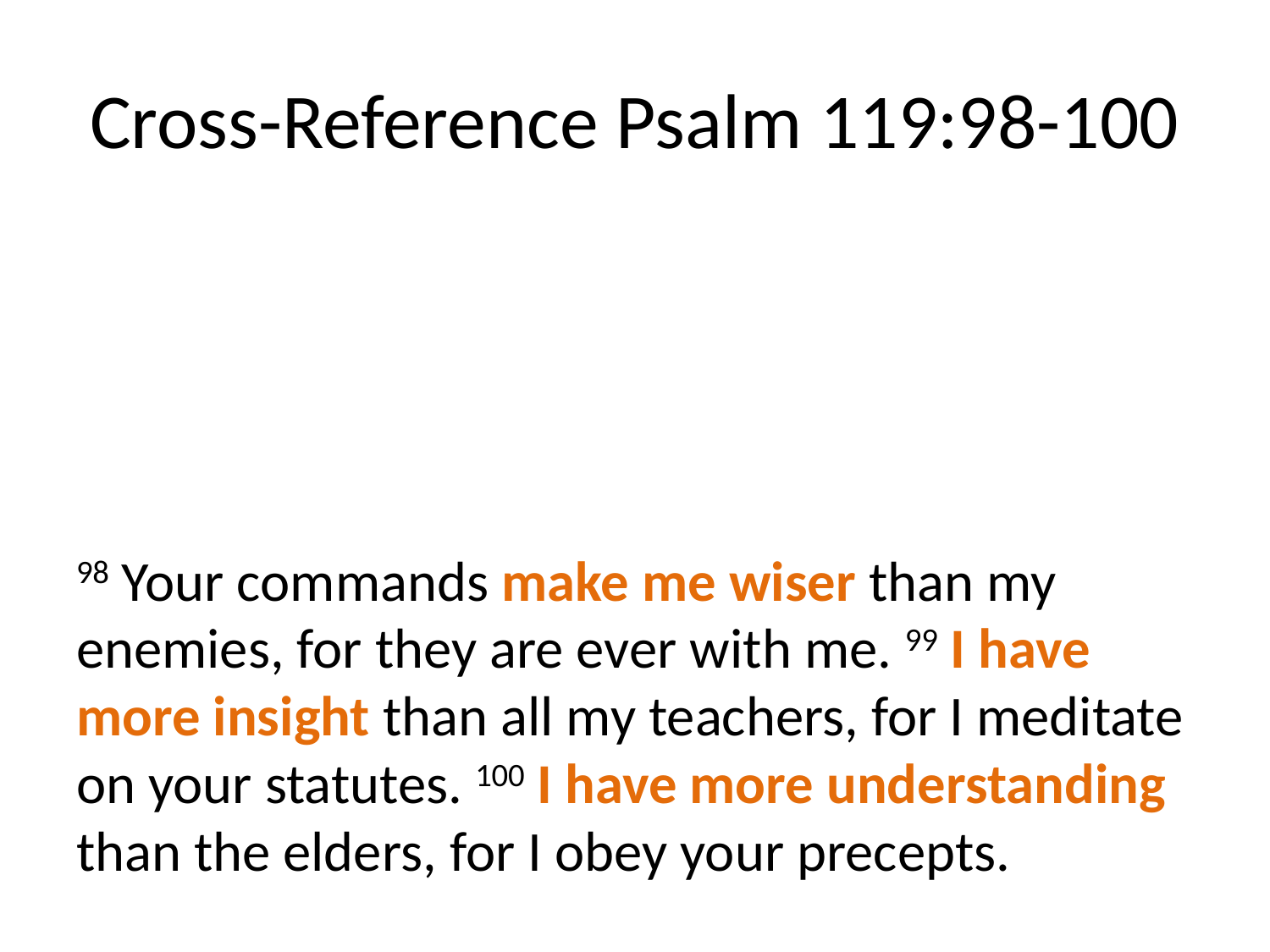

# Cross-Reference Psalm 119:98-100

98 Your commands make me wiser than my enemies, for they are ever with me. 99 I have more insight than all my teachers, for I meditate on your statutes. 100 I have more understanding than the elders, for I obey your precepts.